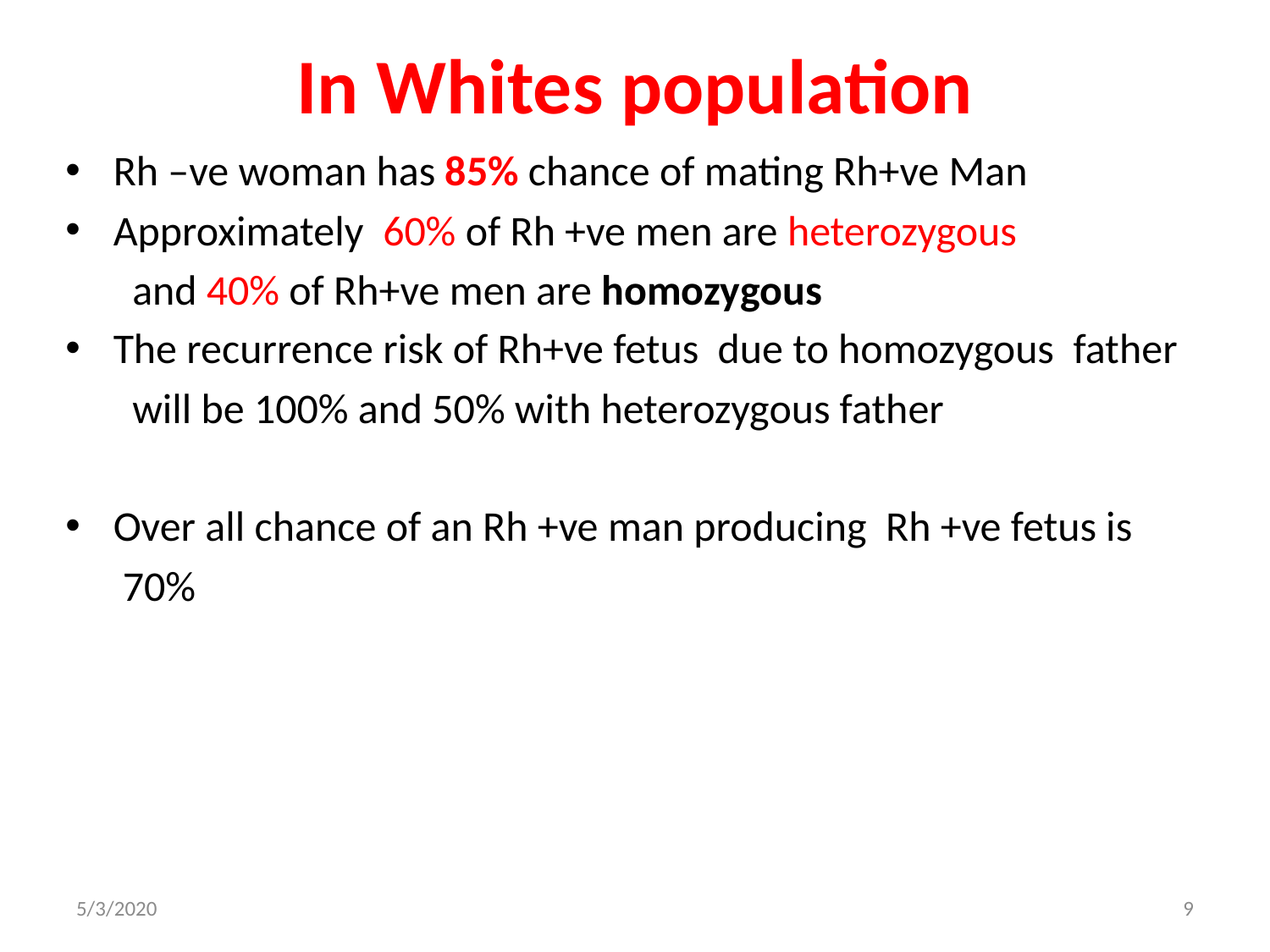

# In Whites population
Rh –ve woman has 85% chance of mating Rh+ve Man
Approximately  60% of Rh +ve men are heterozygous
       and 40% of Rh+ve men are homozygous
The recurrence risk of Rh+ve fetus  due to homozygous  father
       will be 100% and 50% with heterozygous father

Over all chance of an Rh +ve man producing  Rh +ve fetus is
      70%
5/3/2020
9